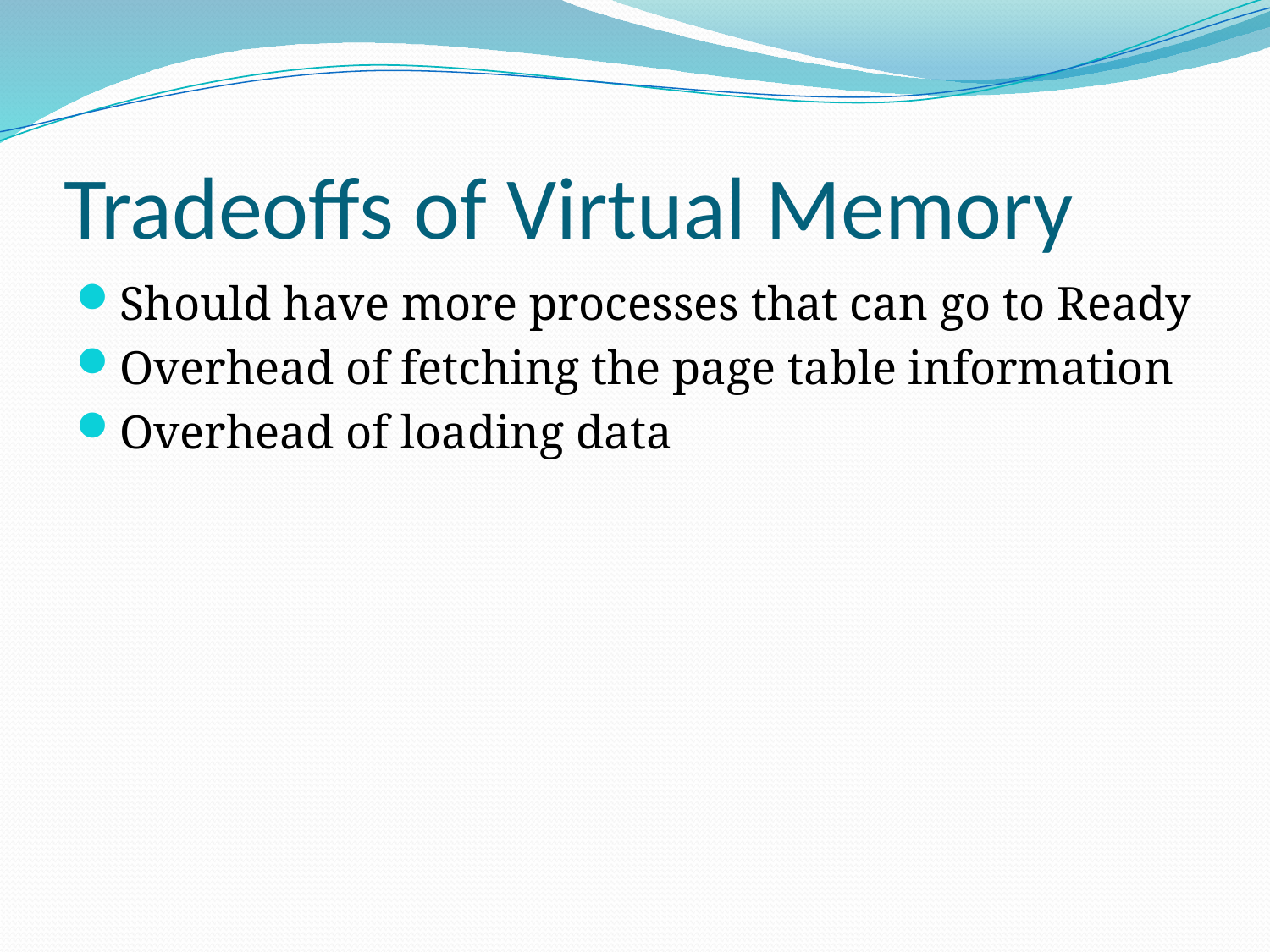

# Tradeoffs of Virtual Memory
Should have more processes that can go to Ready
Overhead of fetching the page table information
Overhead of loading data